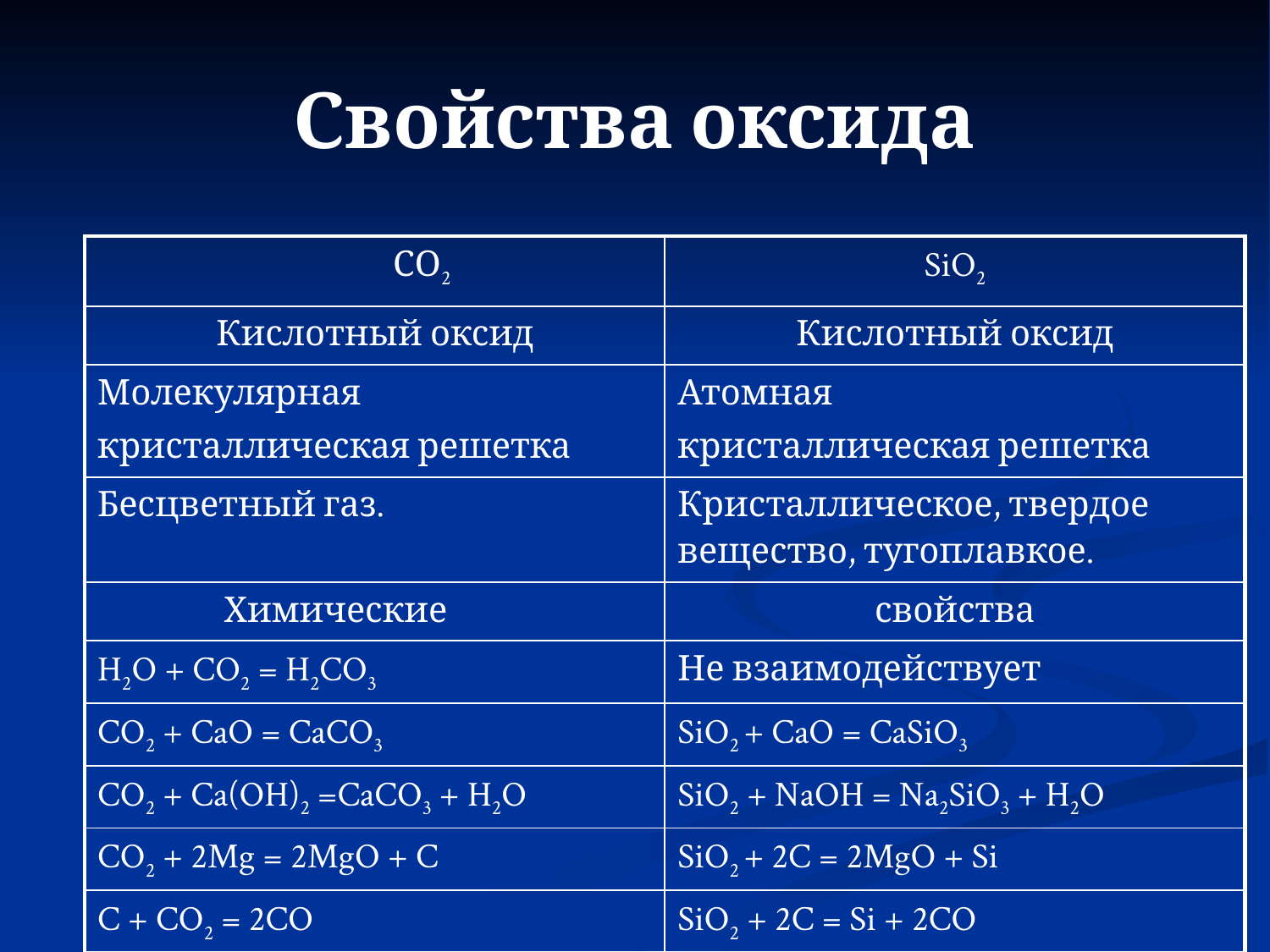

# Свойства оксида
| СО2 | SiO2 |
| --- | --- |
| Кислотный оксид | Кислотный оксид |
| Молекулярная кристаллическая решетка | Атомная кристаллическая решетка |
| Бесцветный газ. | Кристаллическое, твердое вещество, тугоплавкое. |
| Химические | свойства |
| H2O + CO2 = H2CO3 | Не взаимодействует |
| CO2 + CaO = CaCO3 | SiO2 + CaO = CaSiO3 |
| CO2 + Ca(OH)2 =CaCO3 + H2O | SiO2 + NaOH = Na2SiO3 + H2O |
| CO2 + 2Mg = 2MgO + C | SiO2 + 2C = 2MgO + Si |
| C + CO2 = 2CO | SiO2 + 2C = Si + 2CO |